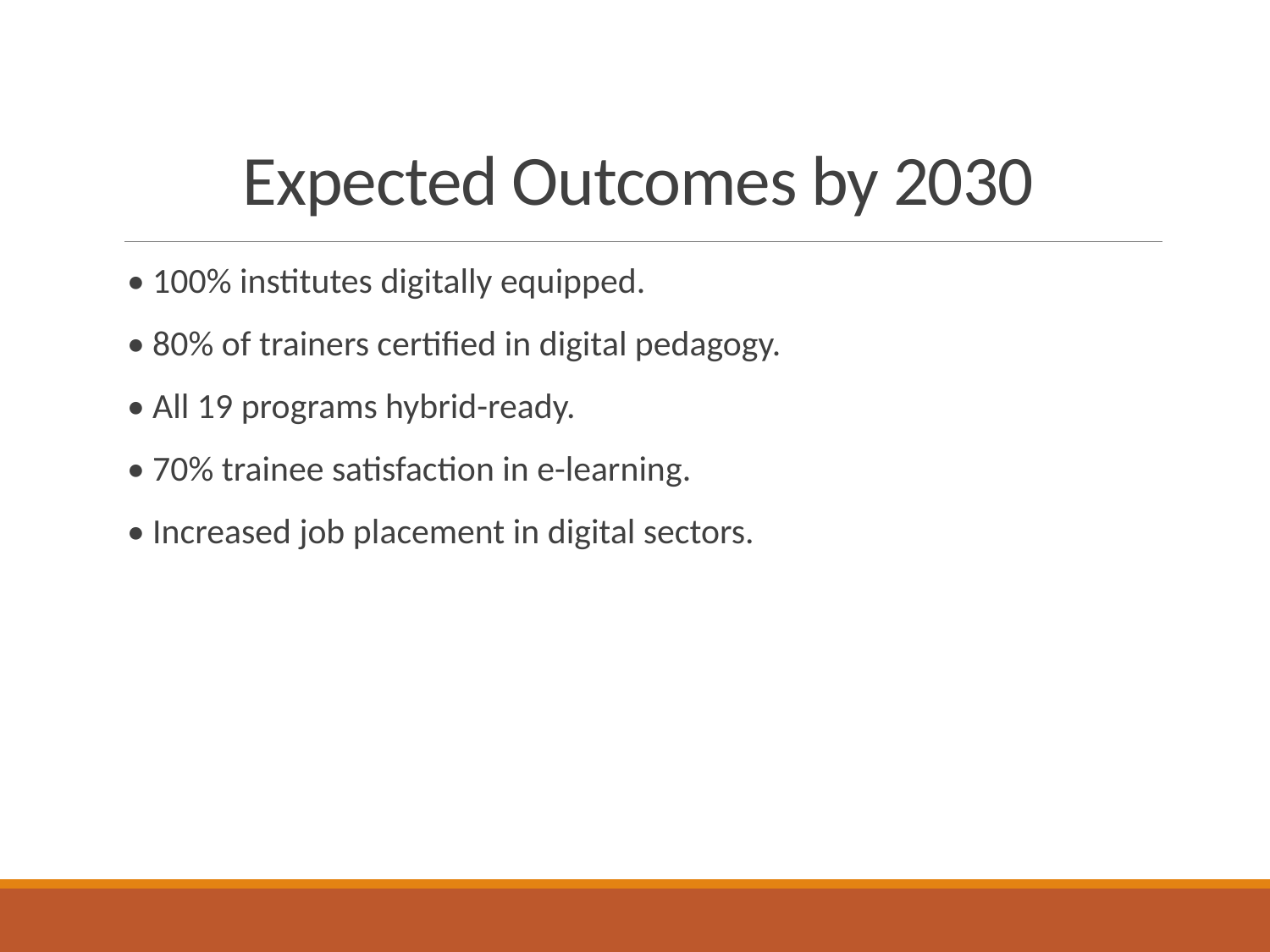

# Expected Outcomes by 2030
• 100% institutes digitally equipped.
• 80% of trainers certified in digital pedagogy.
• All 19 programs hybrid-ready.
• 70% trainee satisfaction in e-learning.
• Increased job placement in digital sectors.